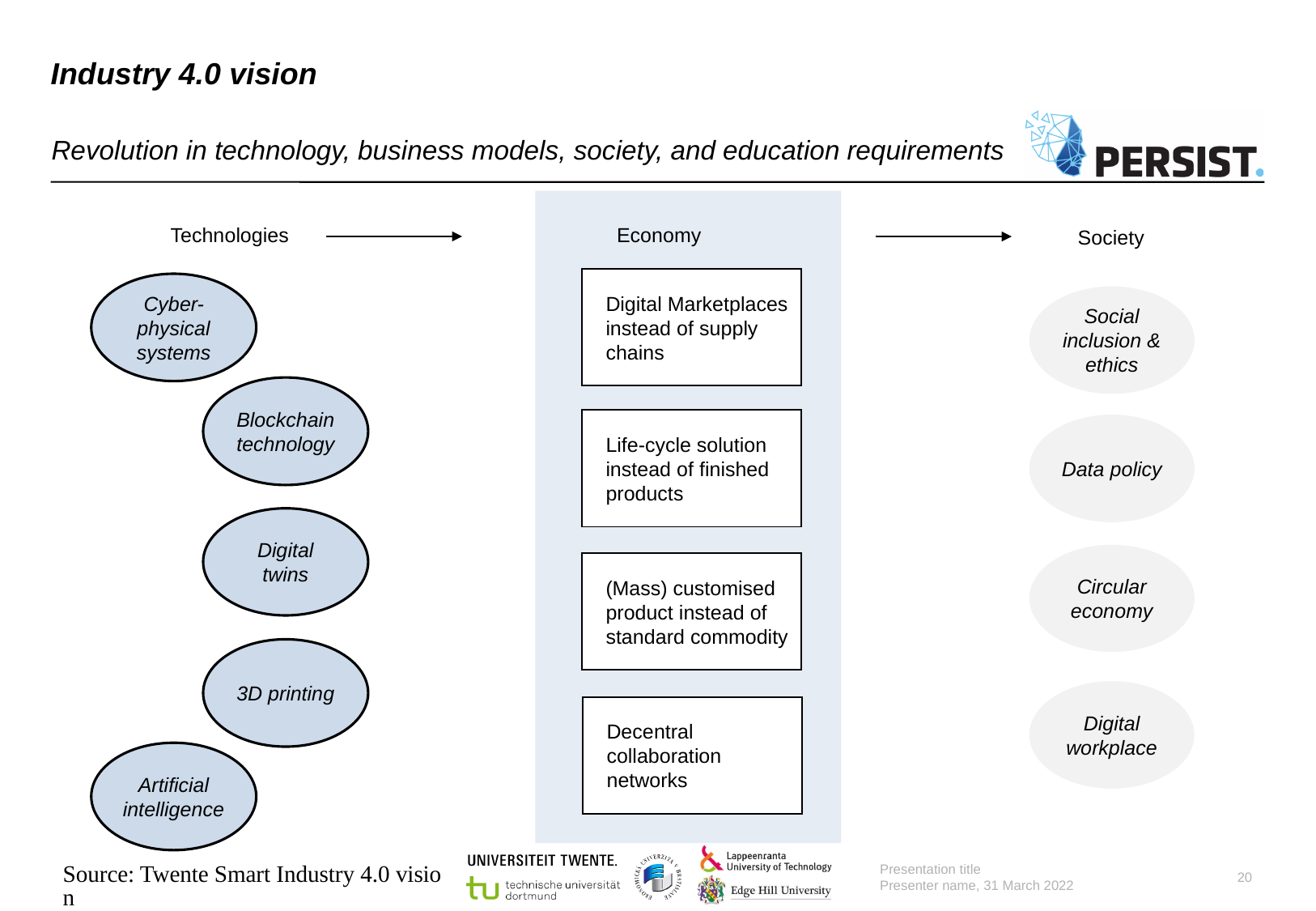

# Industry 4.0 vision
Revolution in technology, business models, society, and education requirements

Economy
Technologies
Society
Digital Marketplaces instead of supply chains
Cyber-physical systems
Social inclusion & ethics
Blockchain technology
Life-cycle solution instead of finished products
Data policy
Digital twins
Circular economy
(Mass) customised product instead of standard commodity
3D printing
Digital workplace
Decentral collaboration networks
Artificial intelligence
Source: Twente Smart Industry 4.0 vision
Presentation title
Presenter name, 31 March 2022
20